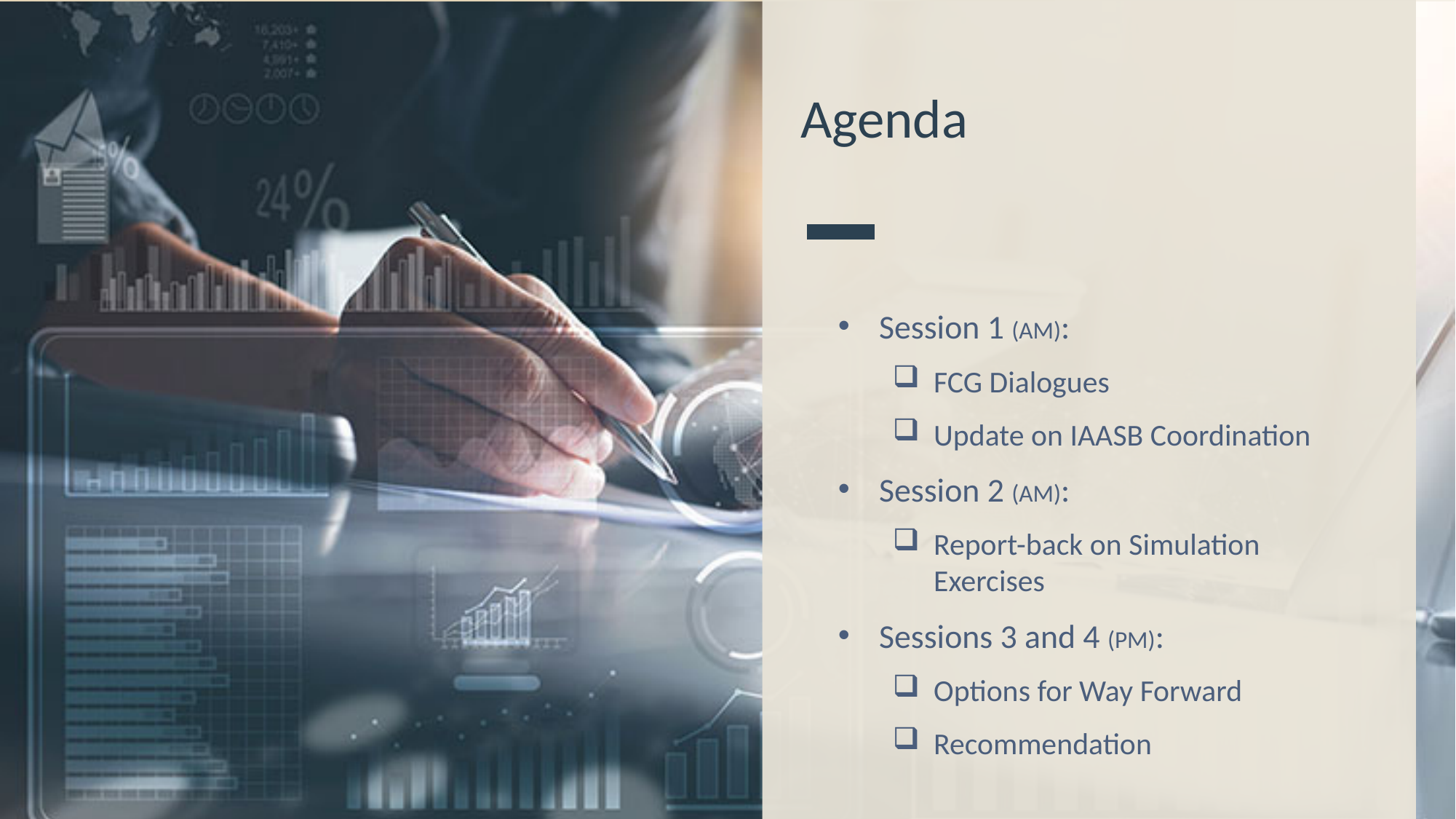

# Agenda

Session 1 (AM):
FCG Dialogues
Update on IAASB Coordination
Session 2 (AM):
Report-back on Simulation Exercises
Sessions 3 and 4 (PM):
Options for Way Forward
Recommendation